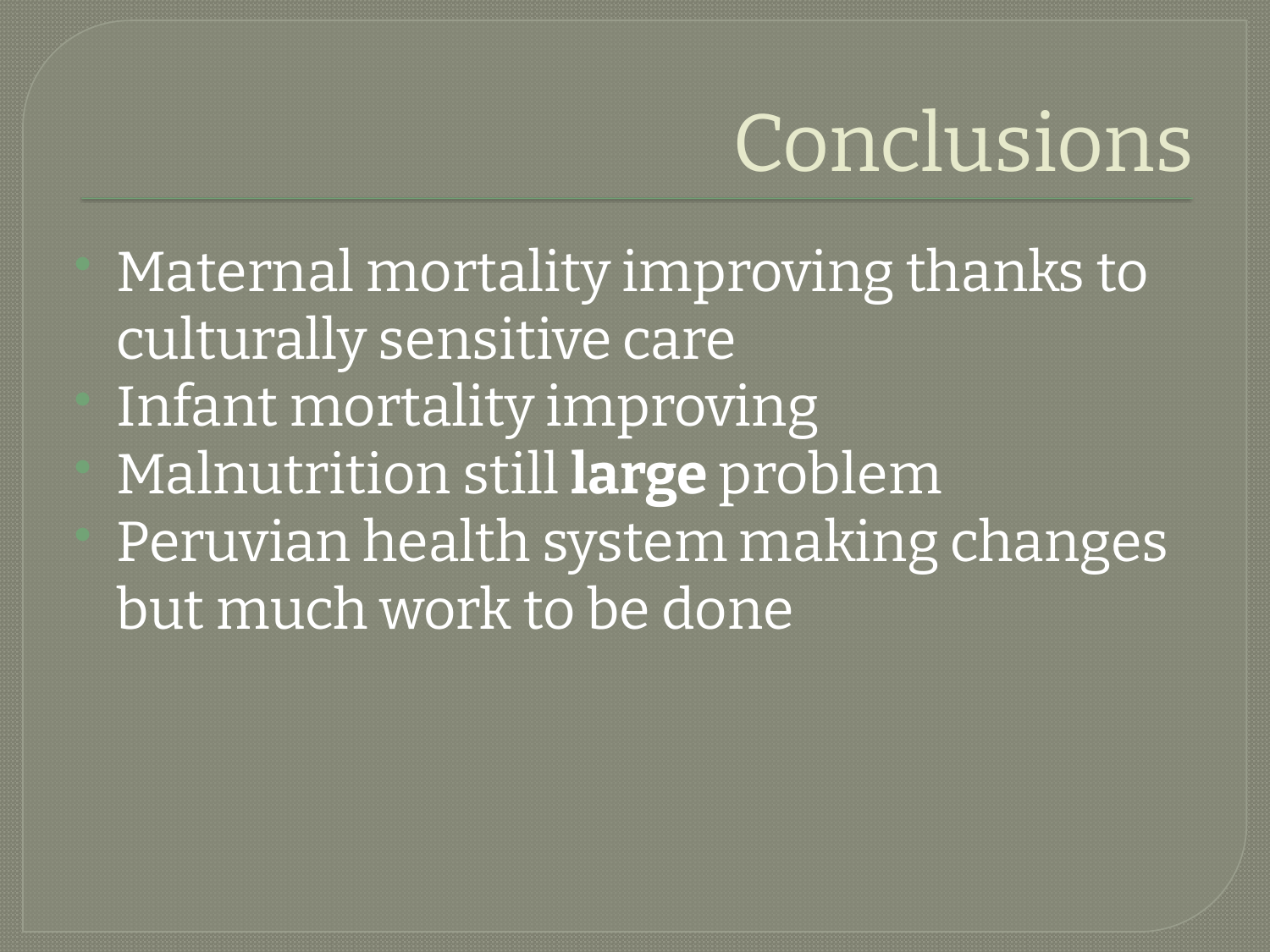

# Conclusions
Maternal mortality improving thanks to culturally sensitive care
Infant mortality improving
Malnutrition still large problem
Peruvian health system making changes but much work to be done